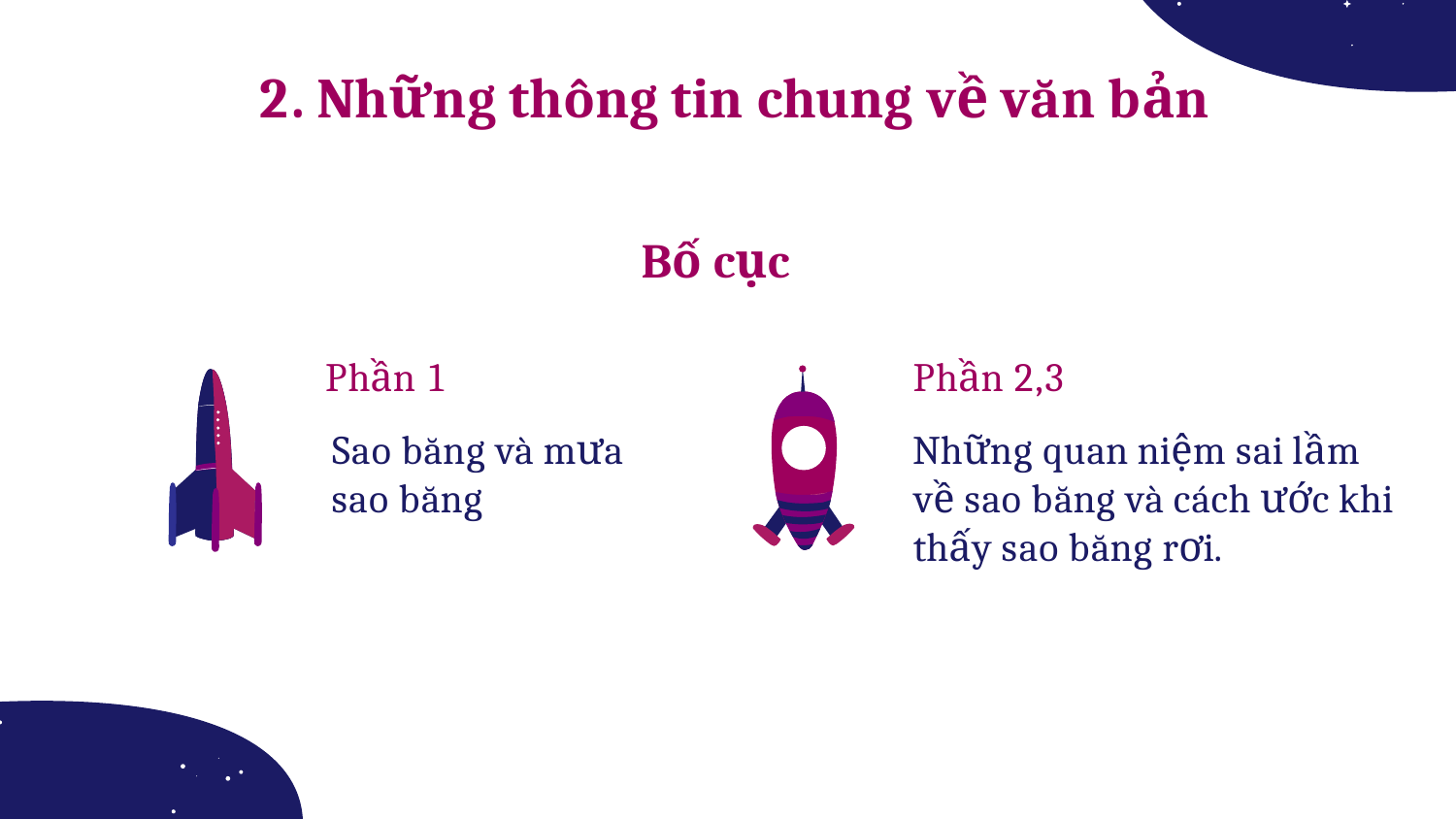

2. Những thông tin chung về văn bản
# Bố cục
Phần 1
Phần 2,3

Những quan niệm sai lầm về sao băng và cách ước khi thấy sao băng rơi.
Sao băng và mưa sao băng